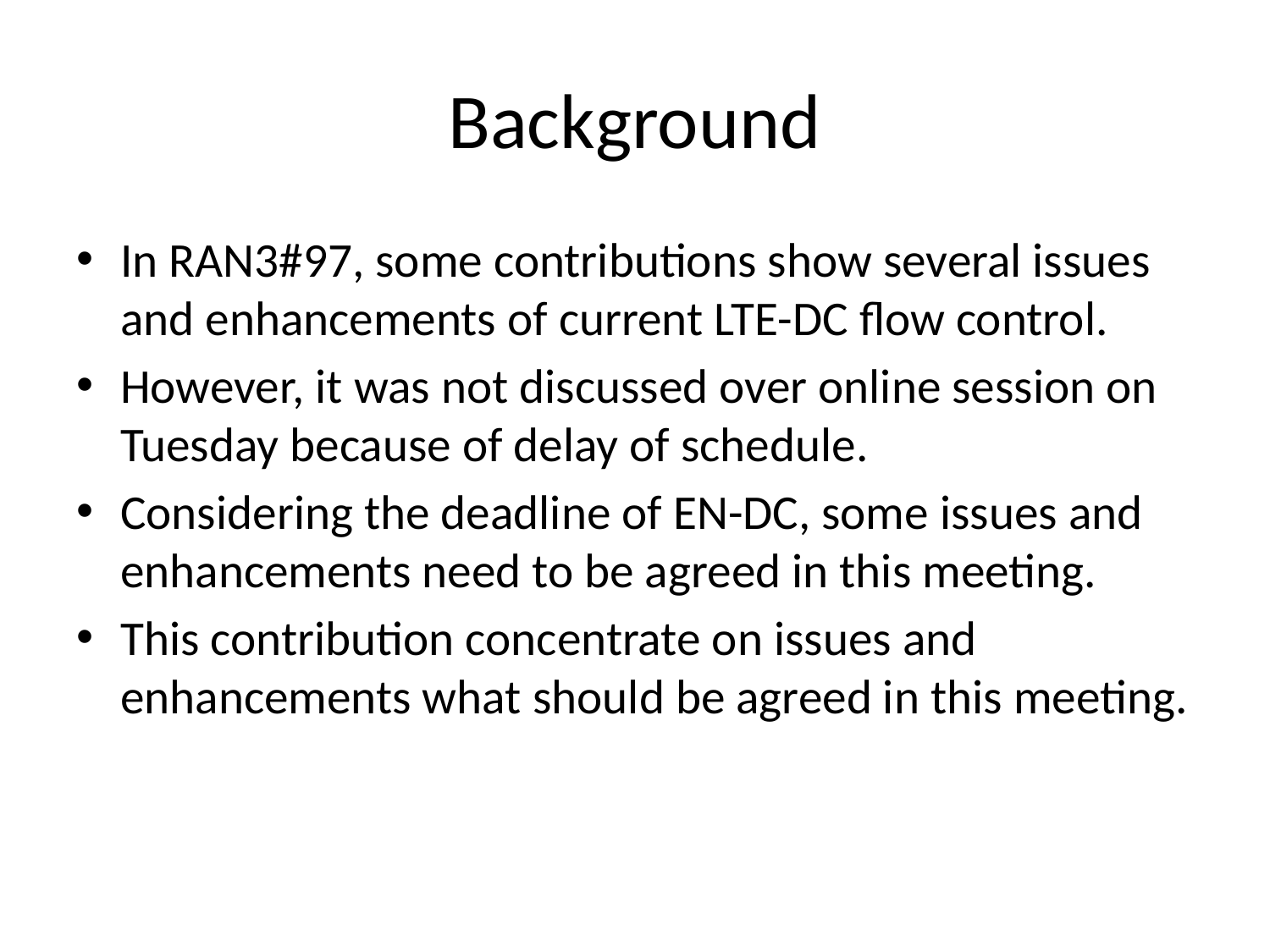

# Background
In RAN3#97, some contributions show several issues and enhancements of current LTE-DC flow control.
However, it was not discussed over online session on Tuesday because of delay of schedule.
Considering the deadline of EN-DC, some issues and enhancements need to be agreed in this meeting.
This contribution concentrate on issues and enhancements what should be agreed in this meeting.